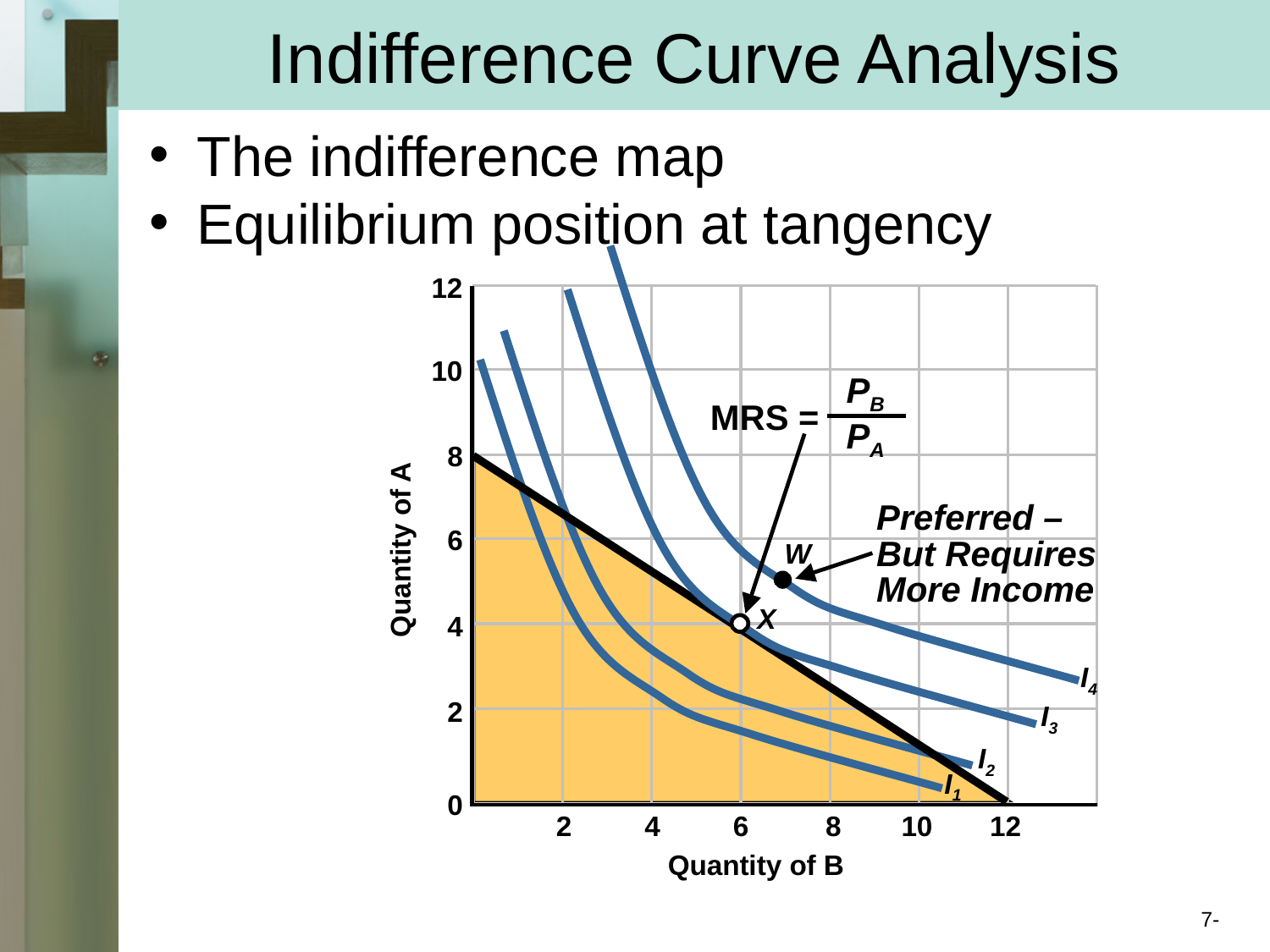

# Indifference Curve Analysis
The indifference map
Equilibrium position at tangency

12
10
8
6
4
2
0
Quantity of A
2
4
6
8
10
12
Quantity of B

PB
PA
MRS =

Preferred –
But Requires
More Income
W

X

I4
I3
I2
I1
7-